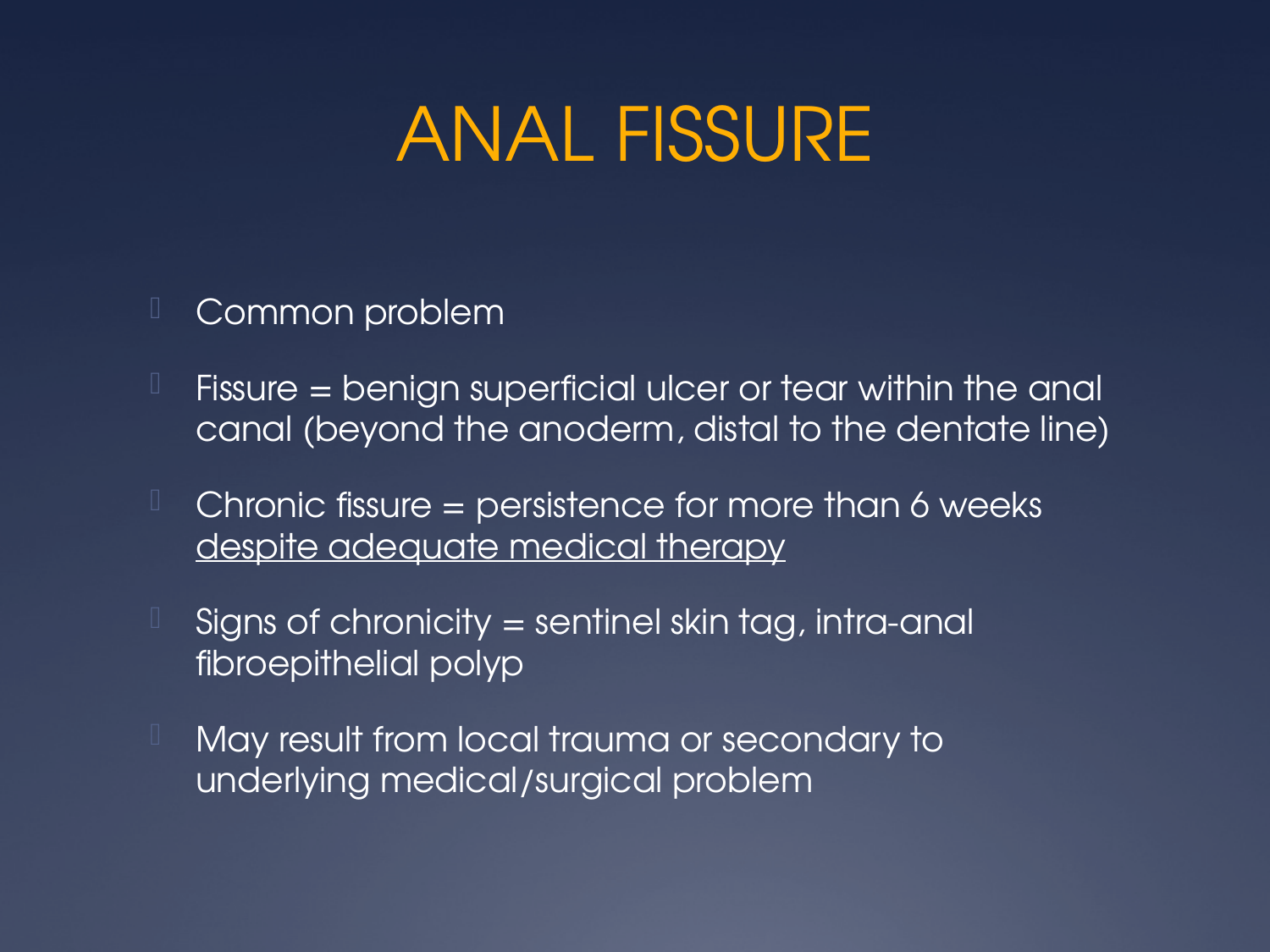

# ANAL FISSURE
Common problem
Fissure = benign superficial ulcer or tear within the anal canal (beyond the anoderm, distal to the dentate line)
Chronic fissure = persistence for more than 6 weeks despite adequate medical therapy
Signs of chronicity = sentinel skin tag, intra-anal fibroepithelial polyp
May result from local trauma or secondary to underlying medical/surgical problem